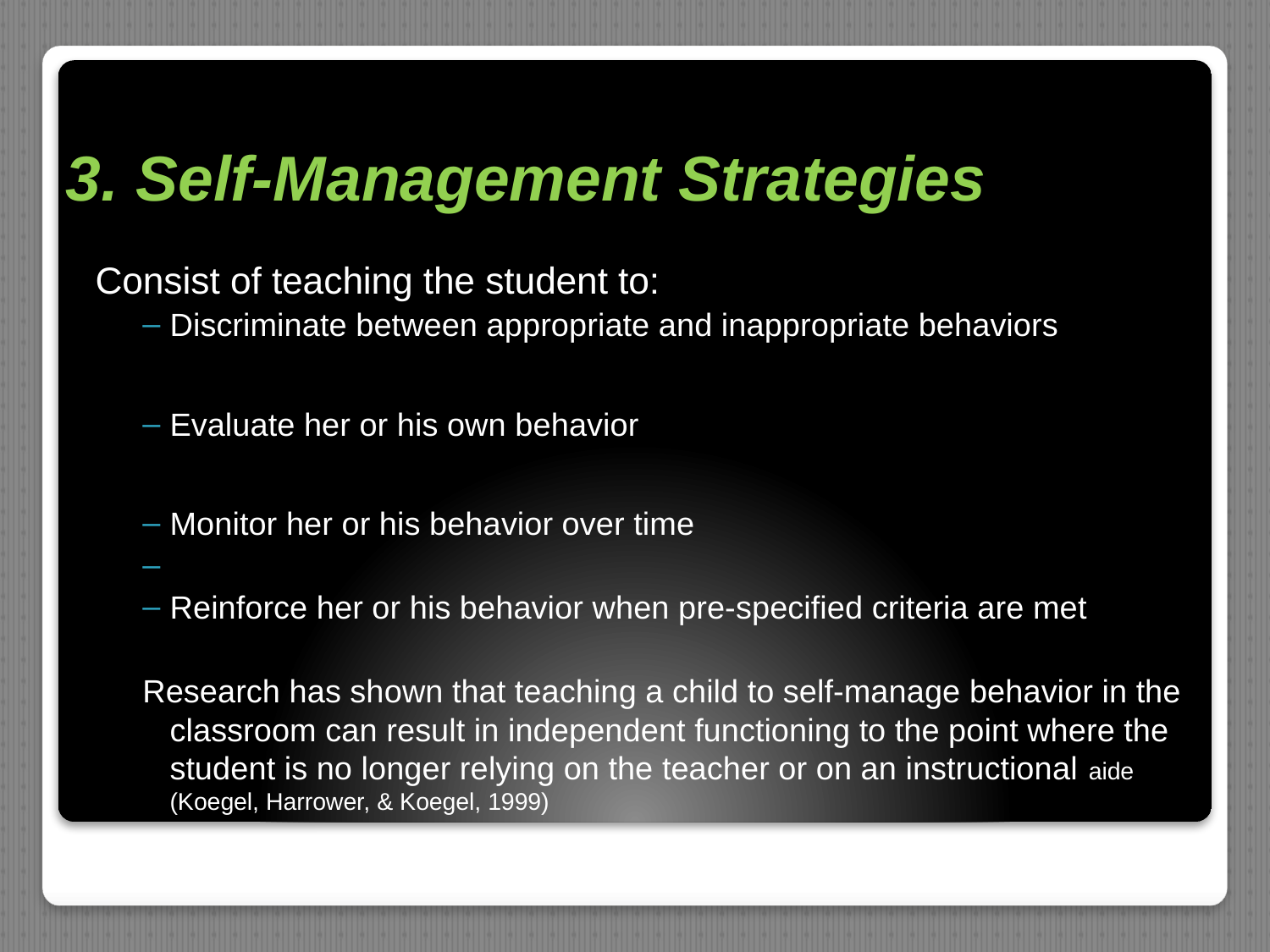

# 3. Self-Management Strategies
Consist of teaching the student to:
Discriminate between appropriate and inappropriate behaviors

Evaluate her or his own behavior

Monitor her or his behavior over time

Reinforce her or his behavior when pre-specified criteria are met

Research has shown that teaching a child to self-manage behavior in the classroom can result in independent functioning to the point where the student is no longer relying on the teacher or on an instructional aide (Koegel, Harrower, & Koegel, 1999)